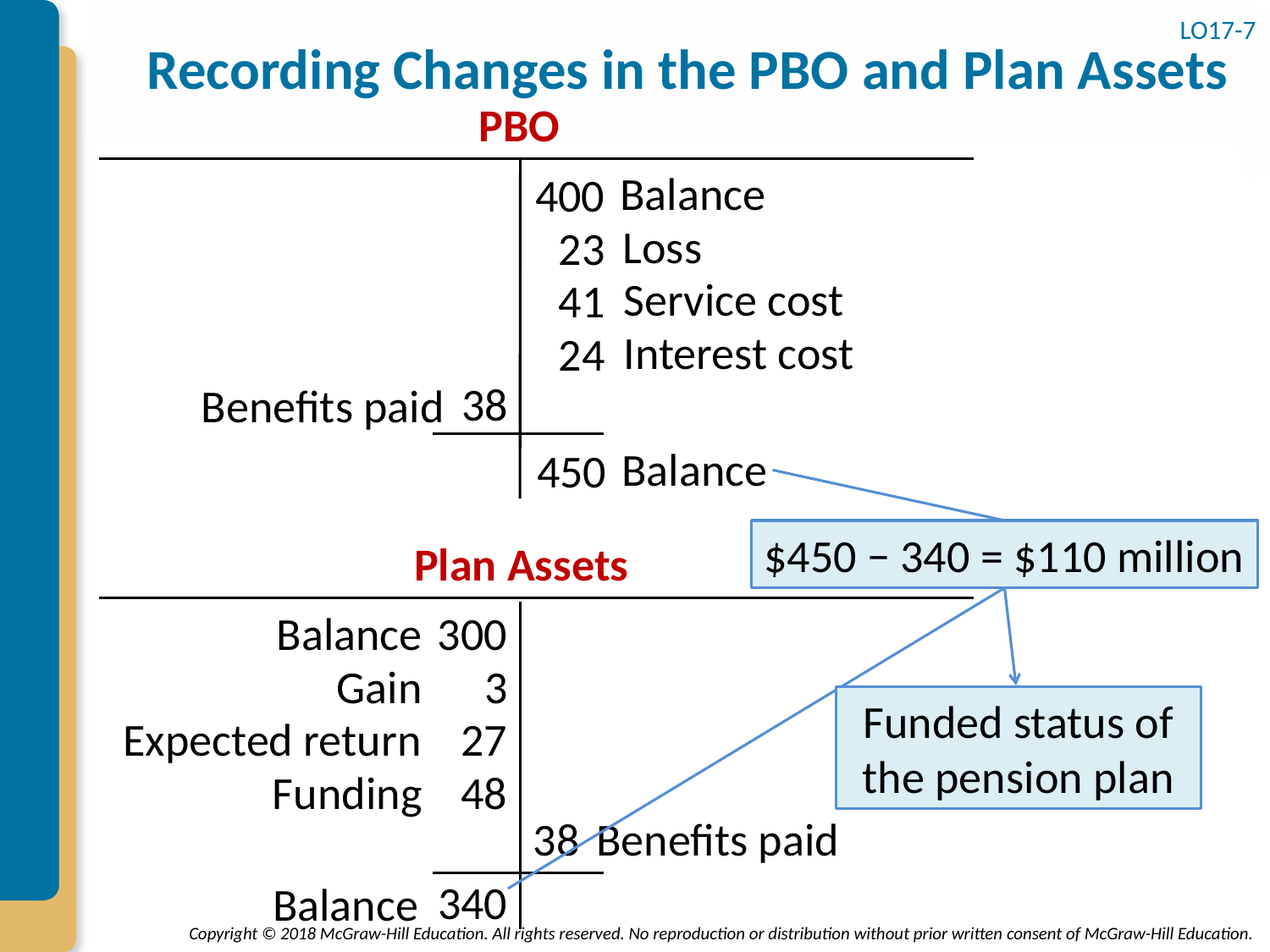

# Recording Changes in the PBO and Plan Assets
LO17-7
PBO
Balance
400

Loss
23
Service cost
41
Interest cost
24
38
Benefits paid
Balance
450
$450 − 340 = $110 million
Plan Assets
Balance
300
Gain
3
Funded status of the pension plan
Expected return
27
Funding
48
38
Benefits paid
340
Balance